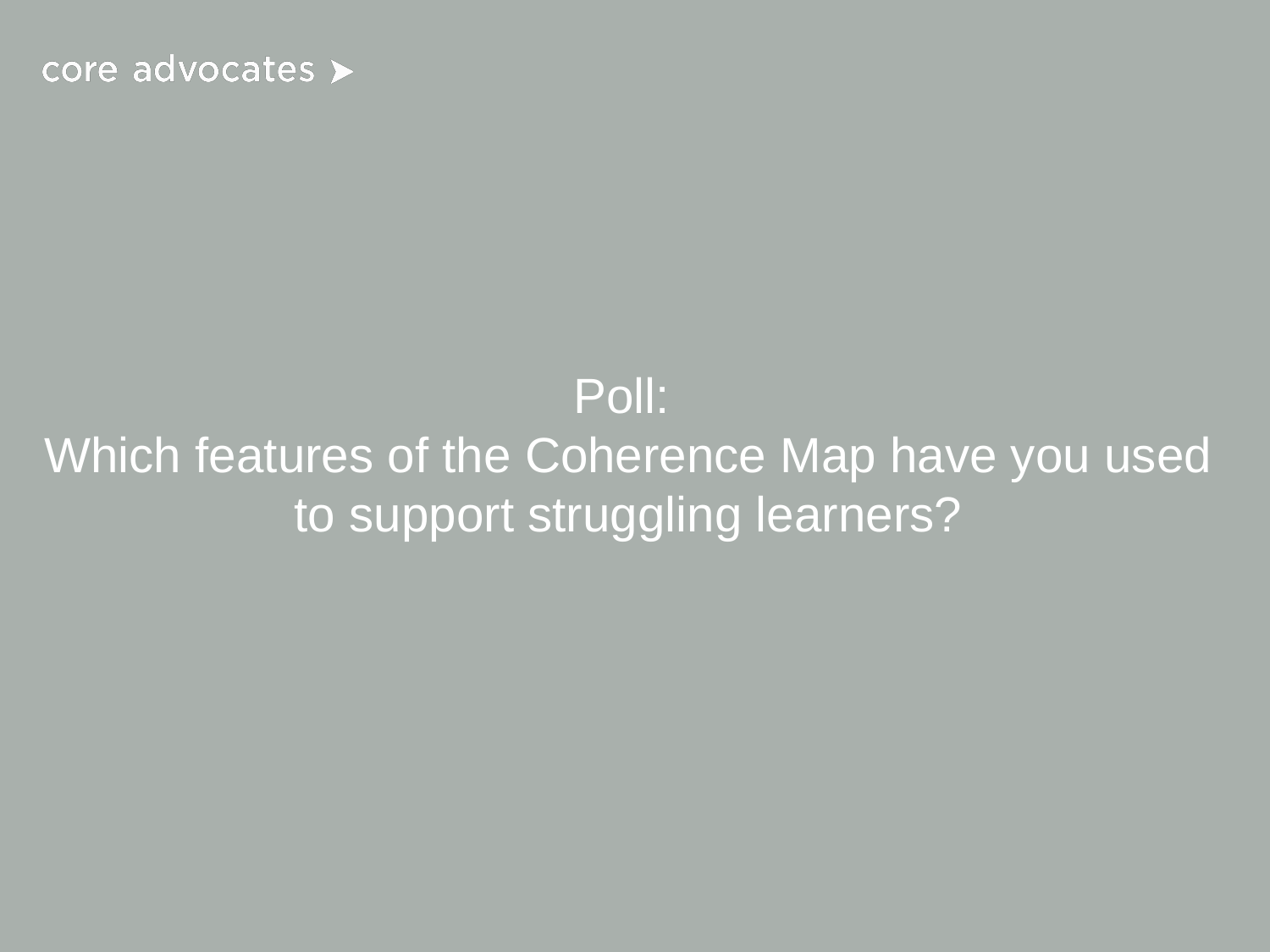

# Poll:
Which features of the Coherence Map have you used to support struggling learners?